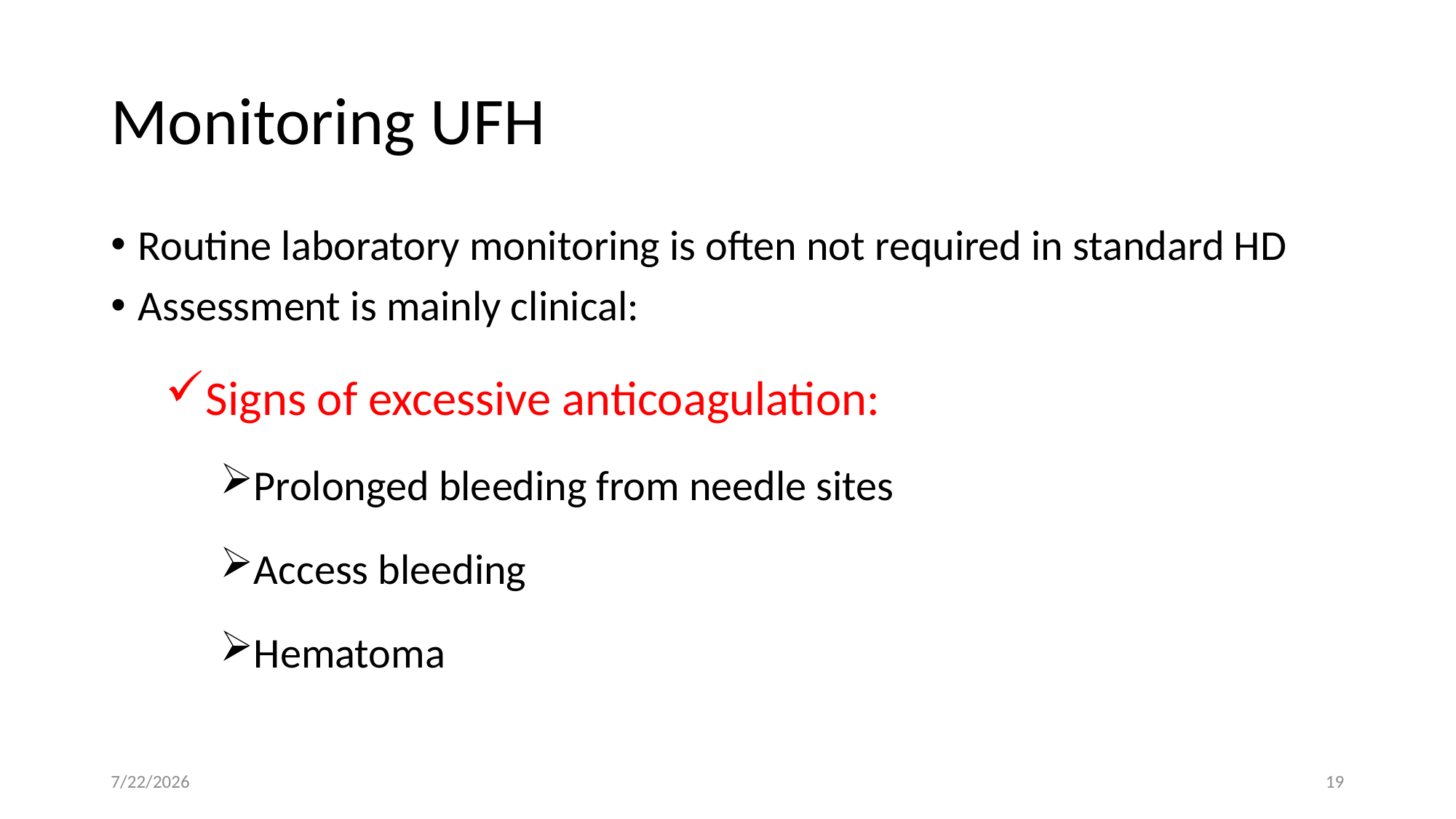

# Monitoring UFH
Routine laboratory monitoring is often not required in standard HD
Assessment is mainly clinical:
Signs of excessive anticoagulation:
Prolonged bleeding from needle sites
Access bleeding
Hematoma
7/22/2026
19